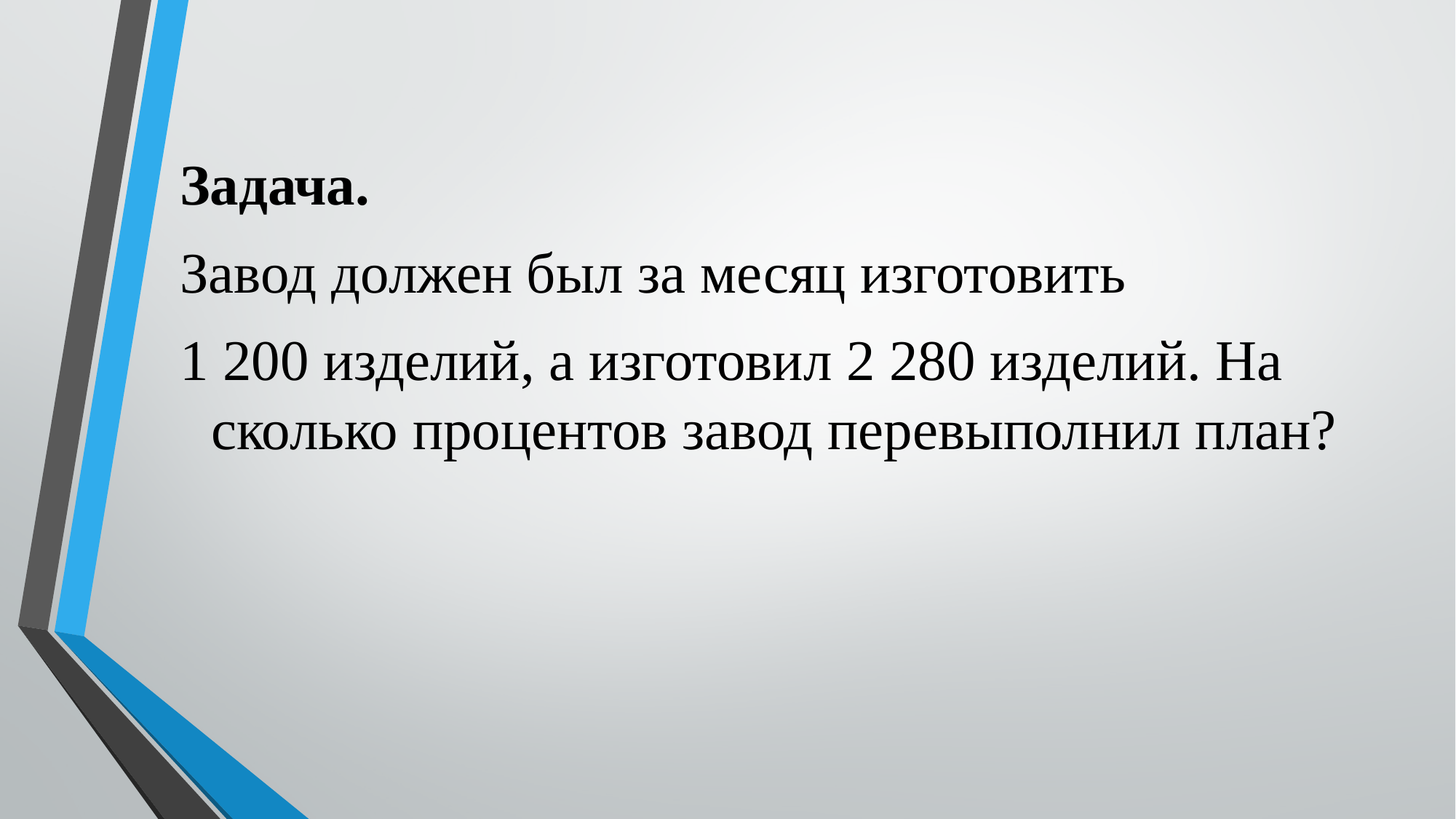

Задача.
Завод должен был за месяц изготовить
1 200 изделий, а изготовил 2 280 изделий. На сколько процентов завод перевыполнил план?